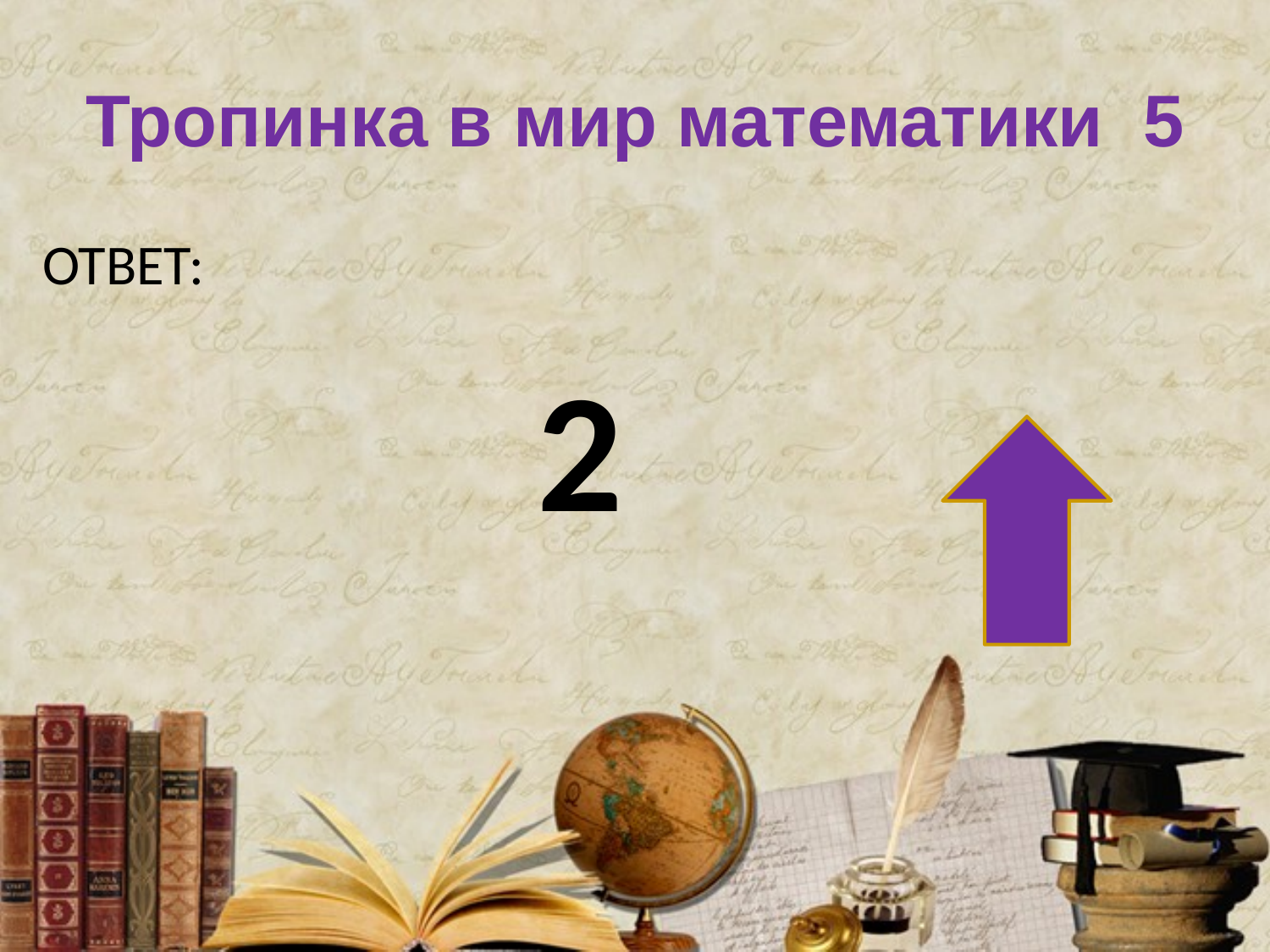

# Тропинка в мир математики  5
ОТВЕТ:

2